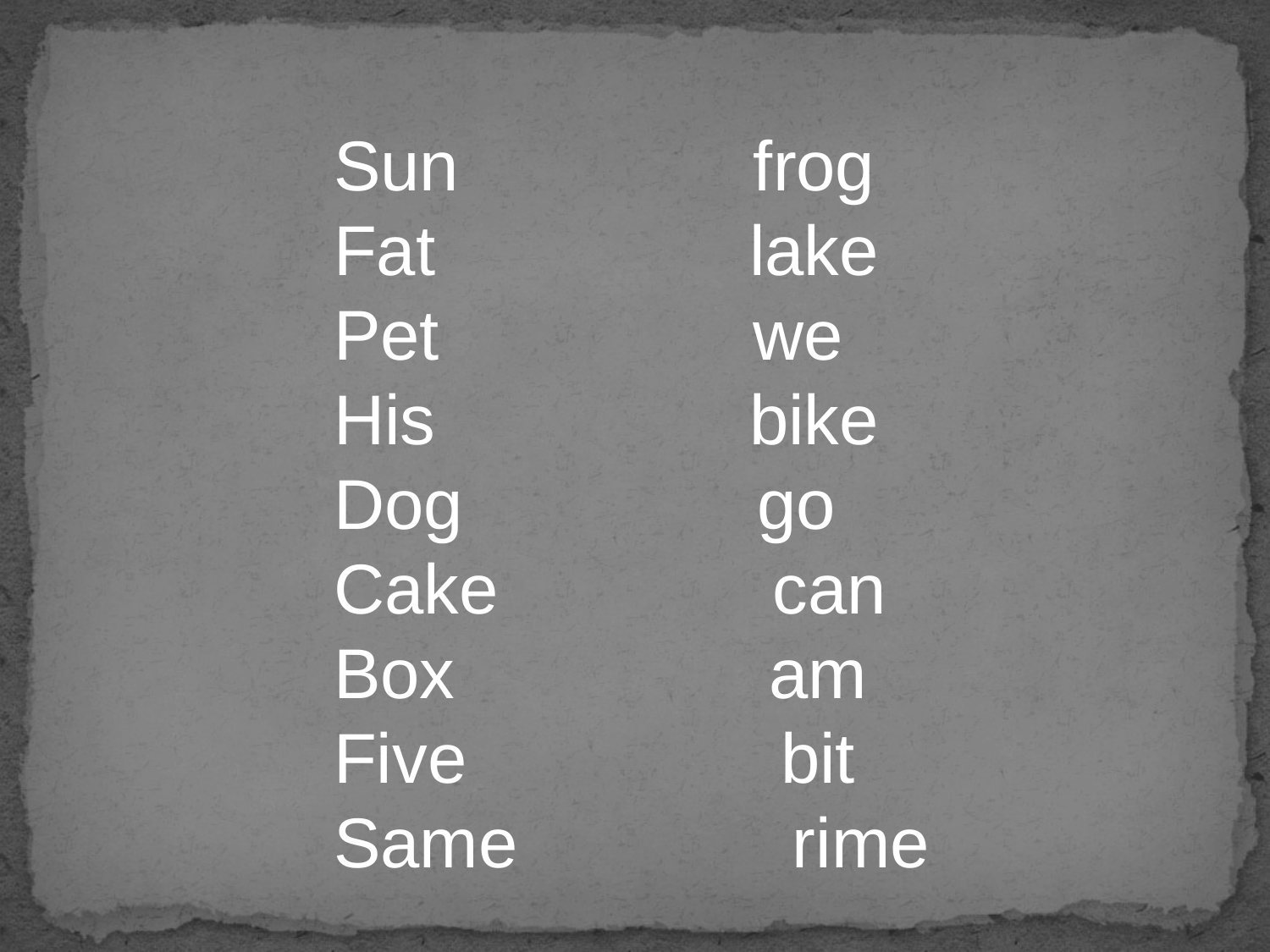

Sun               frog
Fat                lake
Pet                we
His                bike
Dog               go
Cake              can
Box                am
Five                bit
Same              rime